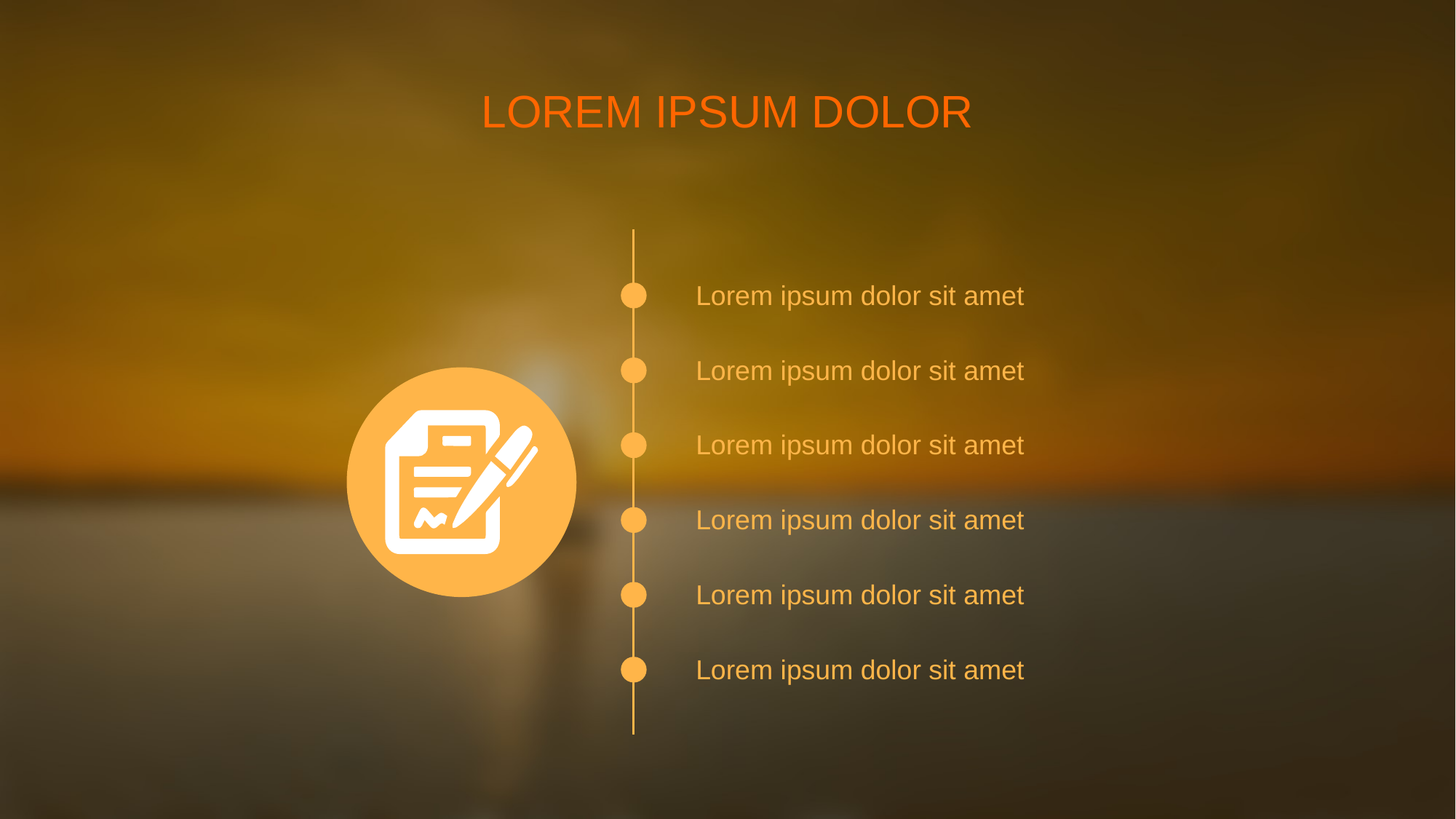

LOREM IPSUM DOLOR
Lorem ipsum dolor sit amet

Lorem ipsum dolor sit amet

Lorem ipsum dolor sit amet

Lorem ipsum dolor sit amet

Lorem ipsum dolor sit amet

Lorem ipsum dolor sit amet